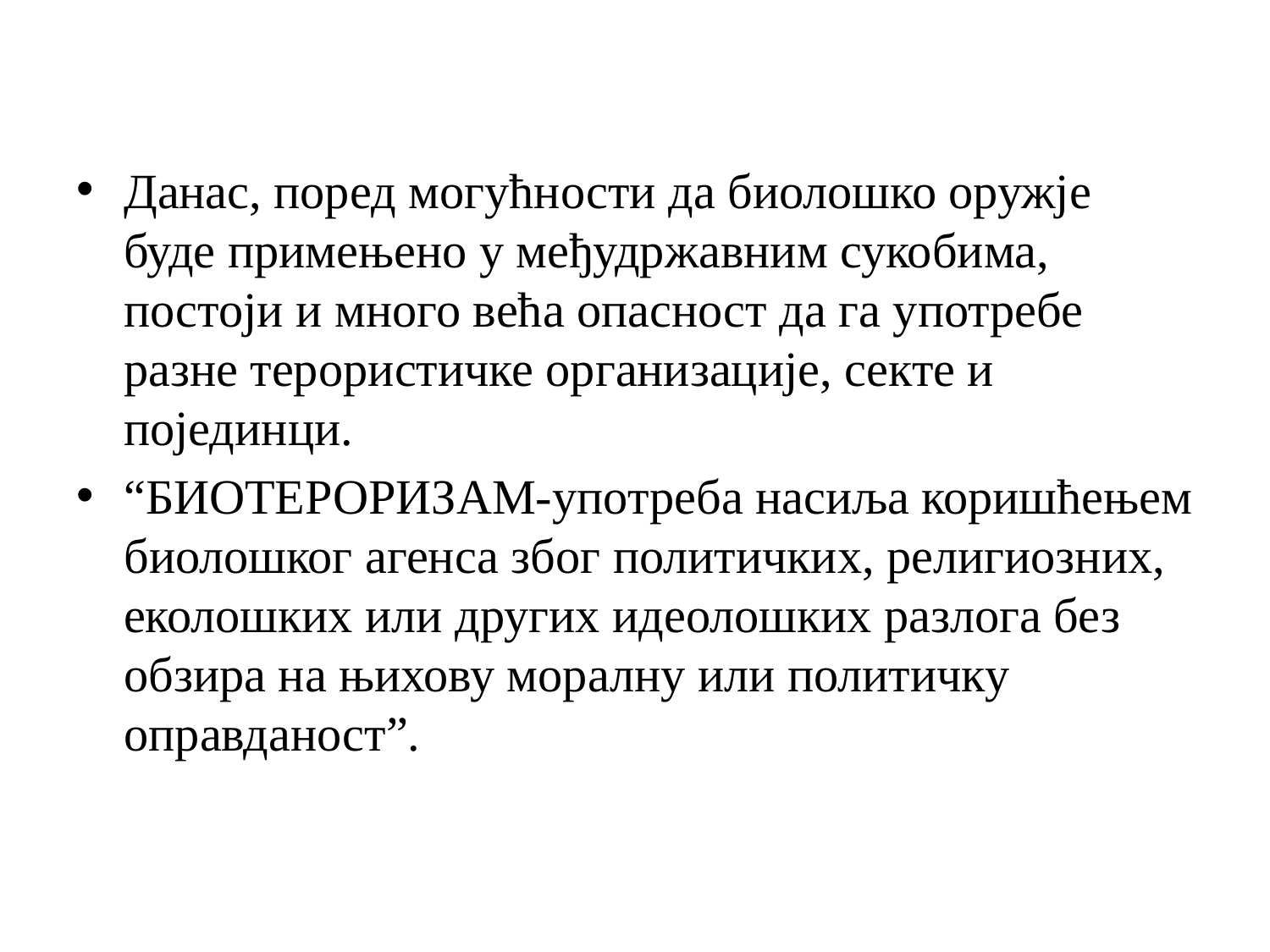

Данас, поред могућности да биолошко оружје буде примењено у међудржавним сукобима, постоји и много већа опасност да га употребе разне терористичке организације, секте и појединци.
“БИОТЕРОРИЗАМ-употреба насиља коришћењем биолошког агенса због политичких, религиозних, еколошких или других идеолошких разлога без обзира на њихову моралну или политичку оправданост”.